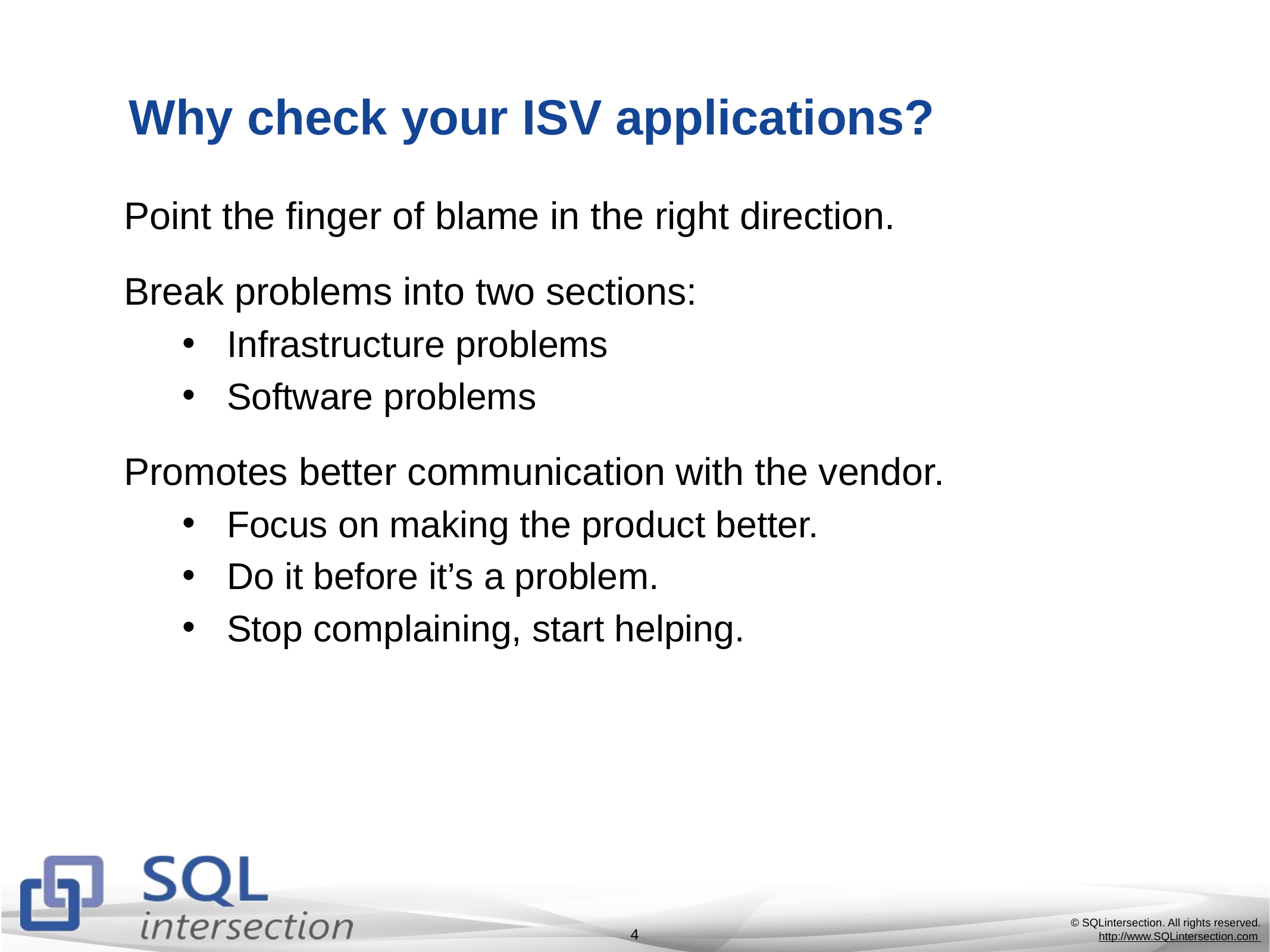

# Why check your ISV applications?
Point the finger of blame in the right direction.
Break problems into two sections:
Infrastructure problems
Software problems
Promotes better communication with the vendor.
Focus on making the product better.
Do it before it’s a problem.
Stop complaining, start helping.